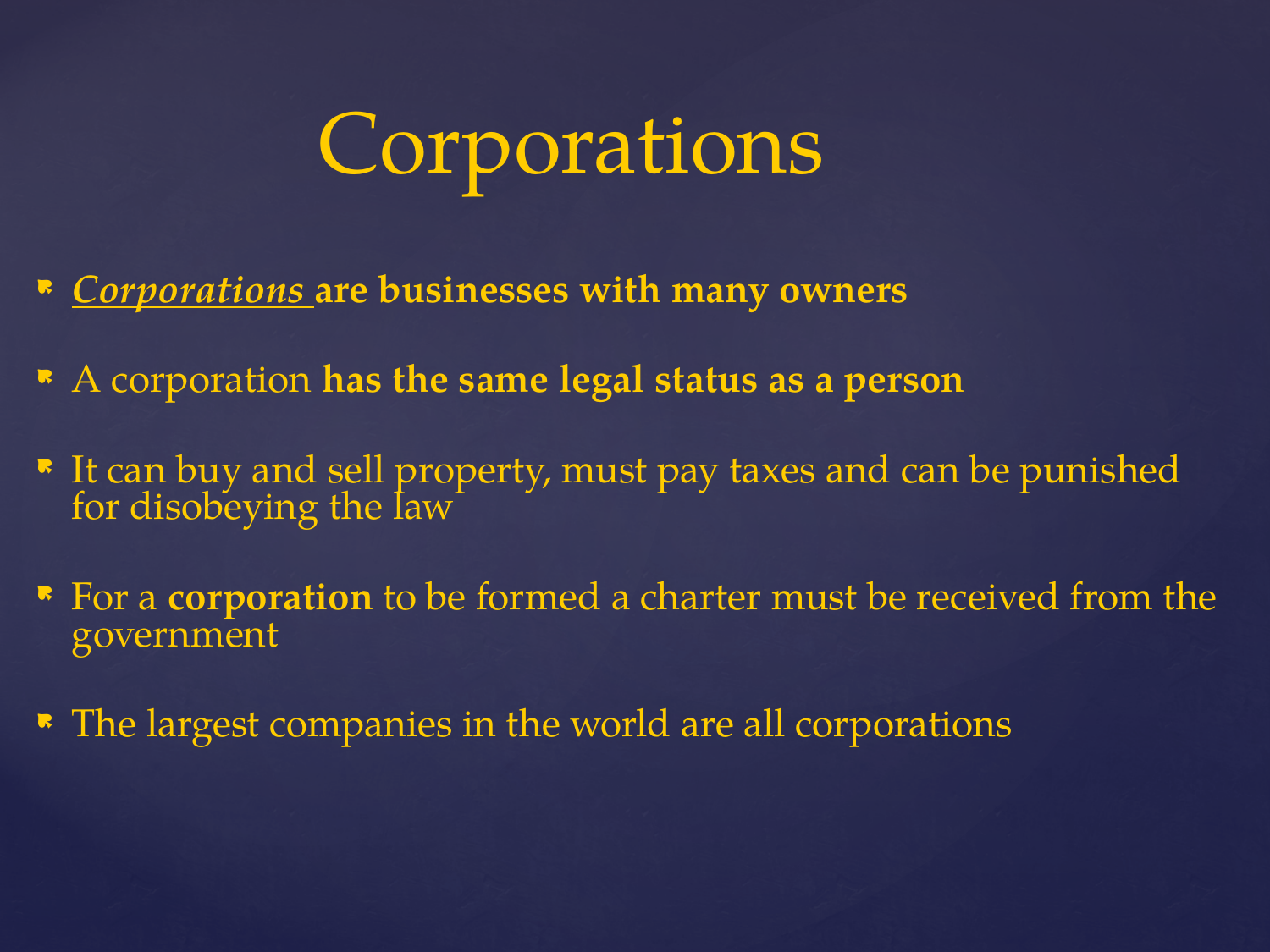

Corporations
Corporations are businesses with many owners

A corporation has the same legal status as a person

It can buy and sell property, must pay taxes and can be punished for disobeying the law

For a corporation to be formed a charter must be received from the government

The largest companies in the world are all corporations